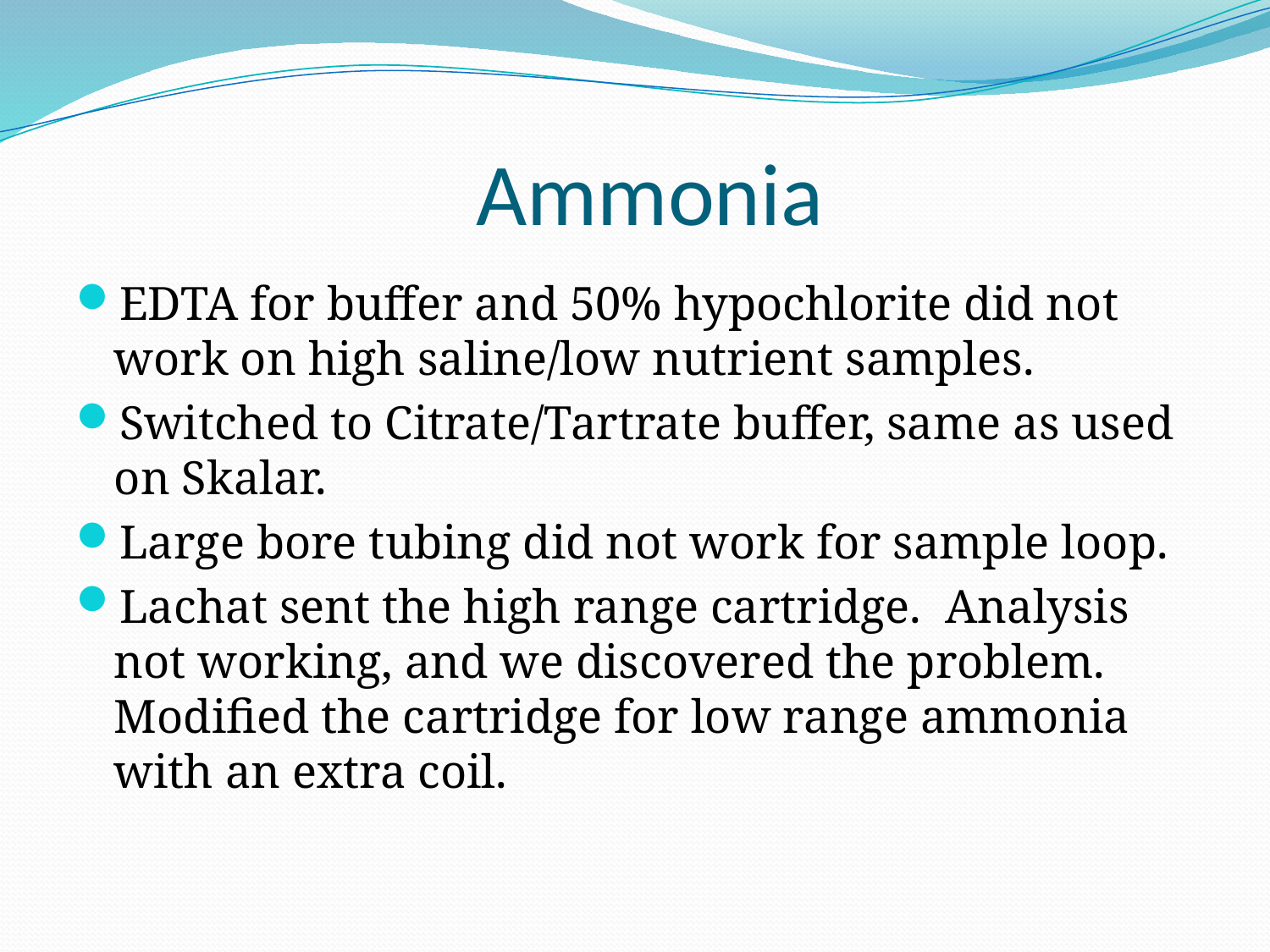

# Ammonia
EDTA for buffer and 50% hypochlorite did not work on high saline/low nutrient samples.
Switched to Citrate/Tartrate buffer, same as used on Skalar.
Large bore tubing did not work for sample loop.
Lachat sent the high range cartridge.  Analysis not working, and we discovered the problem.  Modified the cartridge for low range ammonia with an extra coil.